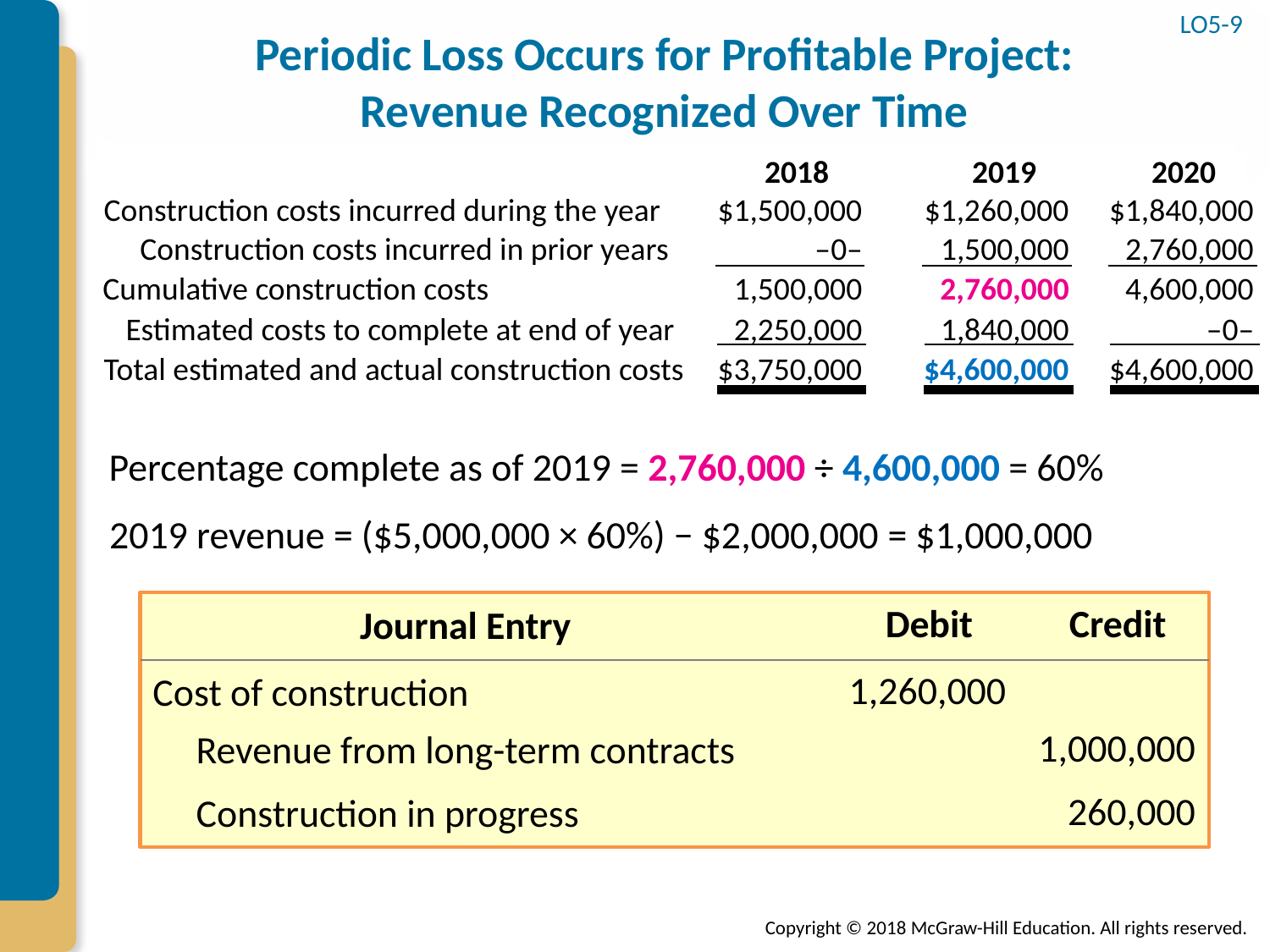

LO5-9
# Periodic Loss Occurs for Profitable Project: Revenue Recognized Over Time
2018
2019
2020
Construction costs incurred during the year
$1,500,000
$1,260,000
$1,840,000
Construction costs incurred in prior years
–0–
1,500,000
2,760,000
Cumulative construction costs
1,500,000
2,760,000
4,600,000
Estimated costs to complete at end of year
2,250,000
1,840,000
–0–
Total estimated and actual construction costs
$3,750,000
$4,600,000
$4,600,000
Percentage complete as of 2019 = 2,760,000 ÷ 4,600,000 = 60%
2019 revenue = ($5,000,000 × 60%) − $2,000,000 = $1,000,000

Debit
Credit
Journal Entry
1,260,000
Cost of construction
1,000,000
     Revenue from long-term contracts
260,000
     Construction in progress